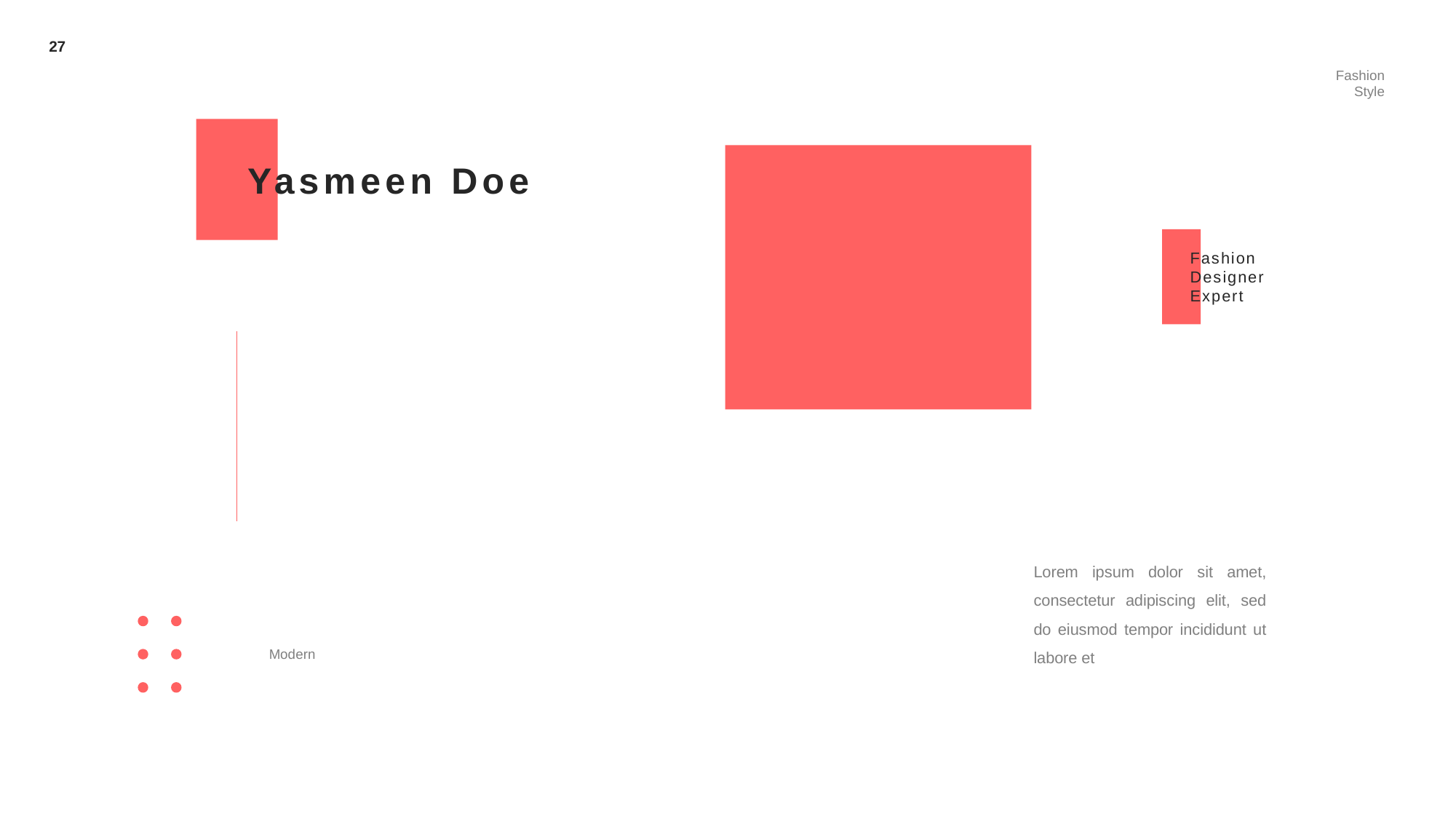

27
Fashion Style

Yasmeen Doe

Fashion Designer Expert

Lorem ipsum dolor sit amet, consectetur adipiscing elit, sed do eiusmod tempor incididunt ut labore et

Modern